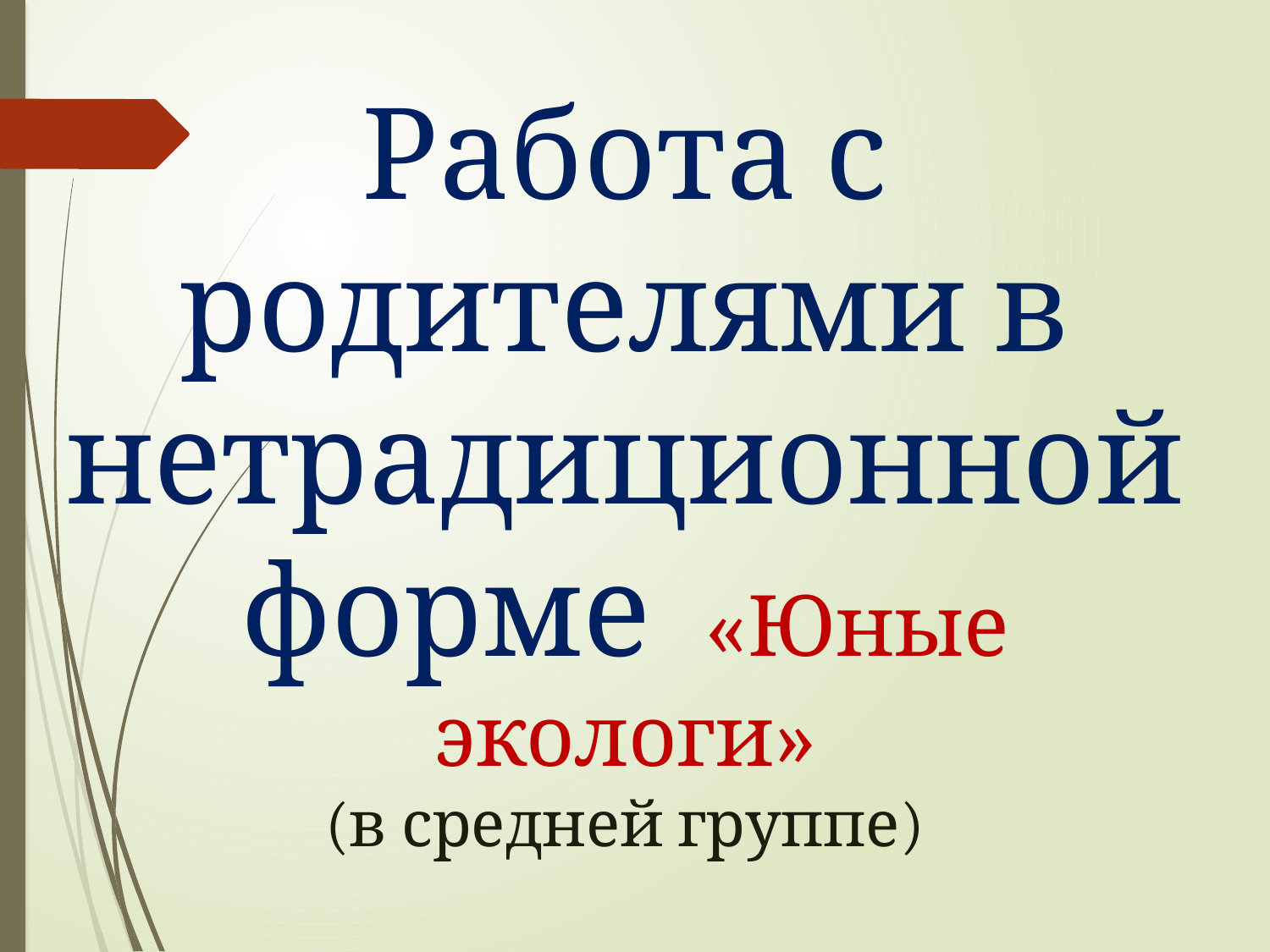

Работа с родителями в нетрадиционной форме  «Юные экологи»
(в средней группе)